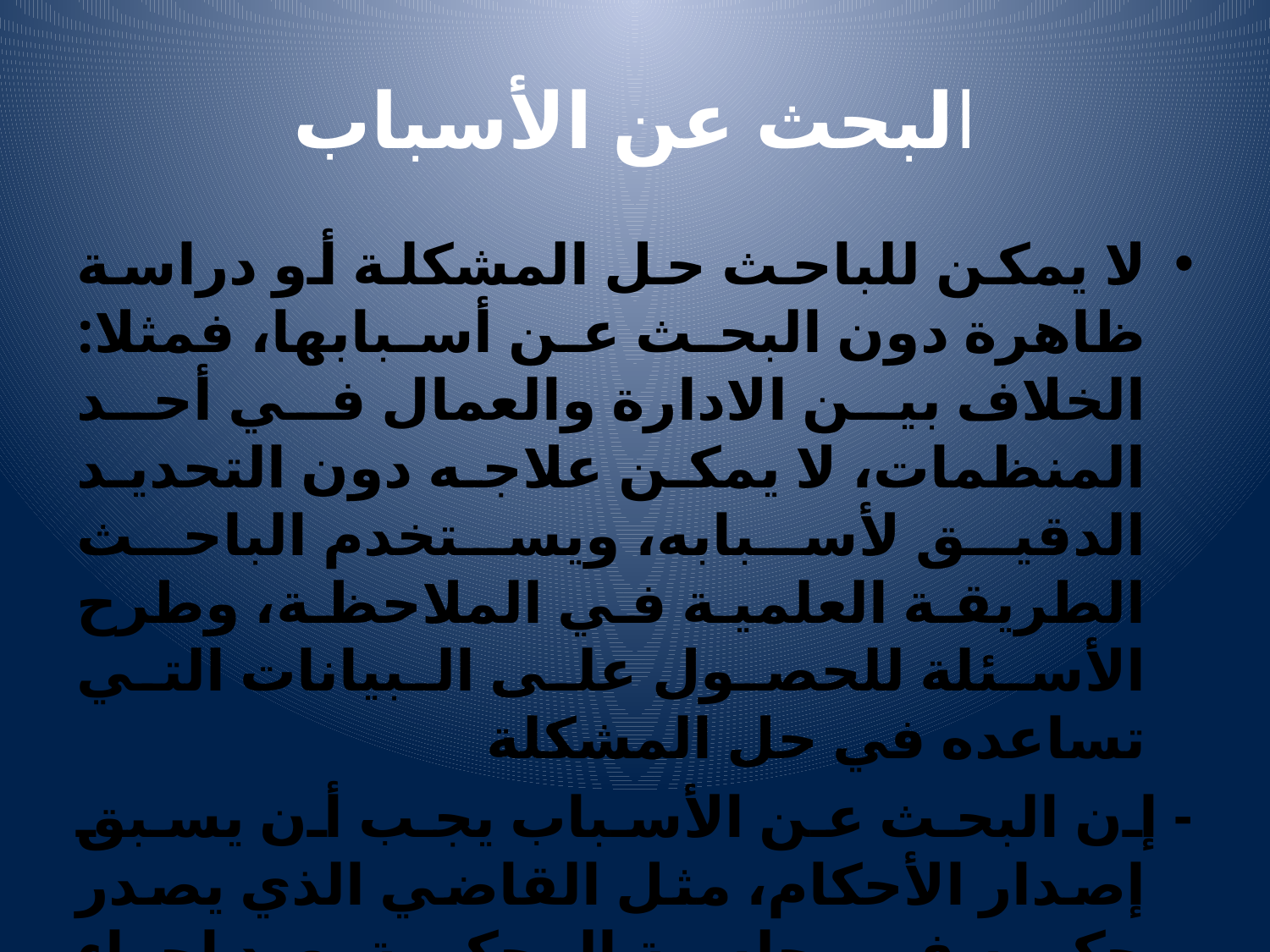

# البحث عن الأسباب
لا يمكن للباحث حل المشكلة أو دراسة ظاهرة دون البحث عن أسبابها، فمثلا: الخلاف بين الادارة والعمال في أحد المنظمات، لا يمكن علاجه دون التحديد الدقيق لأسبابه، ويستخدم الباحث الطريقة العلمية في الملاحظة، وطرح الأسئلة للحصول على البيانات التي تساعده في حل المشكلة
- إن البحث عن الأسباب يجب أن يسبق إصدار الأحكام، مثل القاضي الذي يصدر حكمه في جلسة المحكمة بعد اجراء التحقيق وسماع المرافعات وأقوال الشهود.